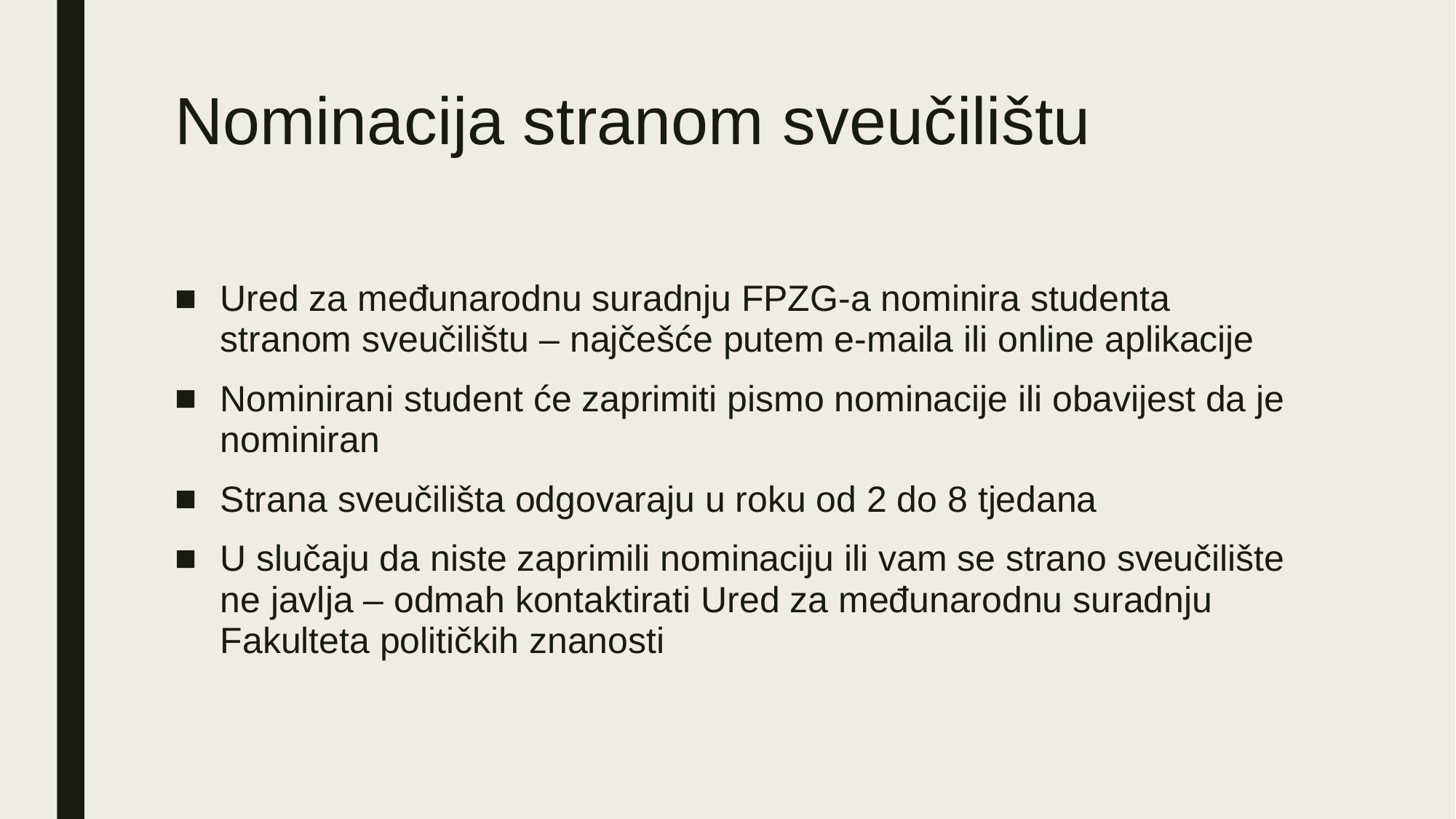

# Nominacija stranom sveučilištu
Ured za međunarodnu suradnju FPZG-a nominira studenta stranom sveučilištu – najčešće putem e-maila ili online aplikacije
Nominirani student će zaprimiti pismo nominacije ili obavijest da je nominiran
Strana sveučilišta odgovaraju u roku od 2 do 8 tjedana
U slučaju da niste zaprimili nominaciju ili vam se strano sveučilište ne javlja – odmah kontaktirati Ured za međunarodnu suradnju Fakulteta političkih znanosti